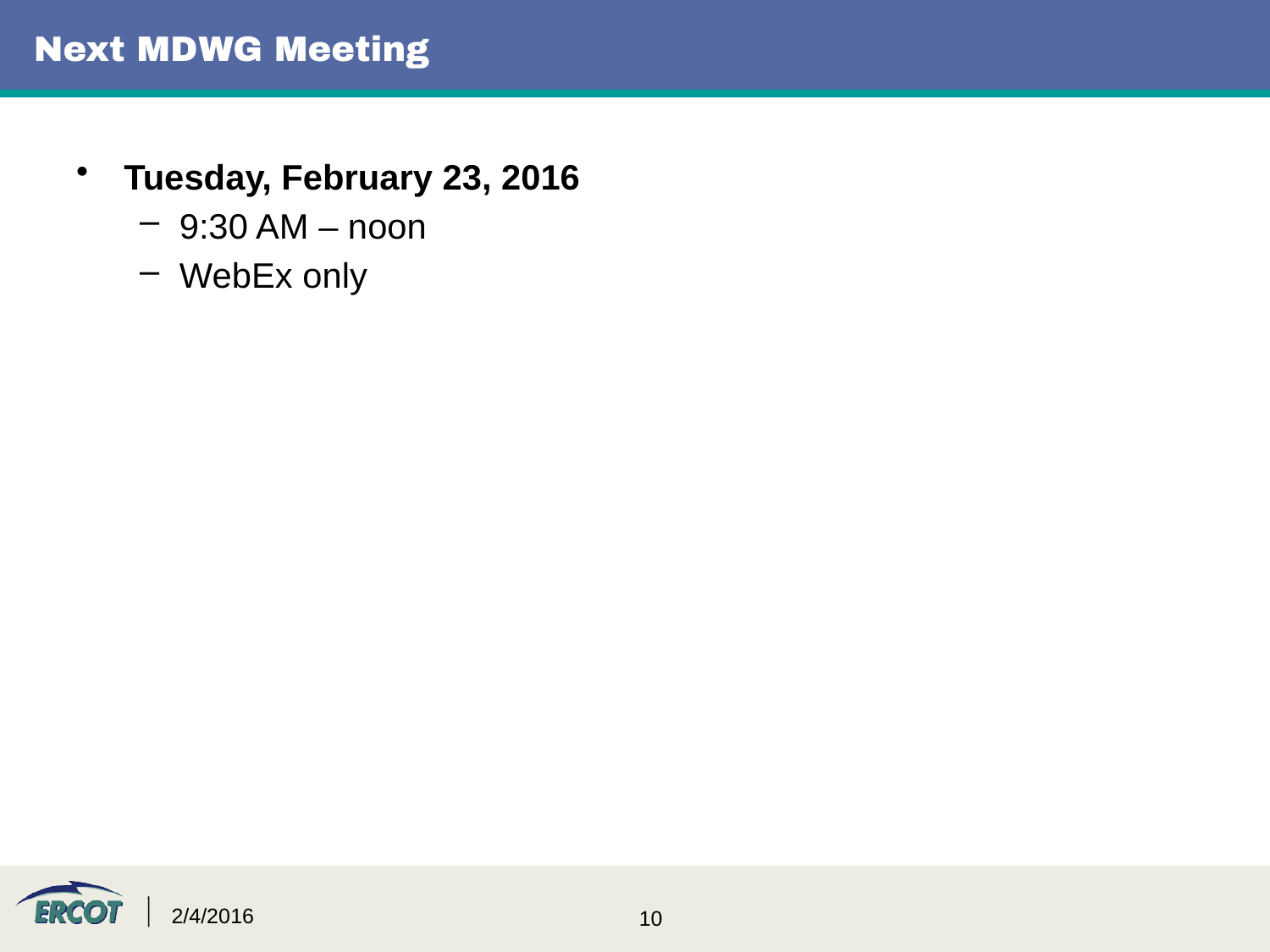

# Next MDWG Meeting
Tuesday, February 23, 2016
9:30 AM – noon
WebEx only

2/4/2016